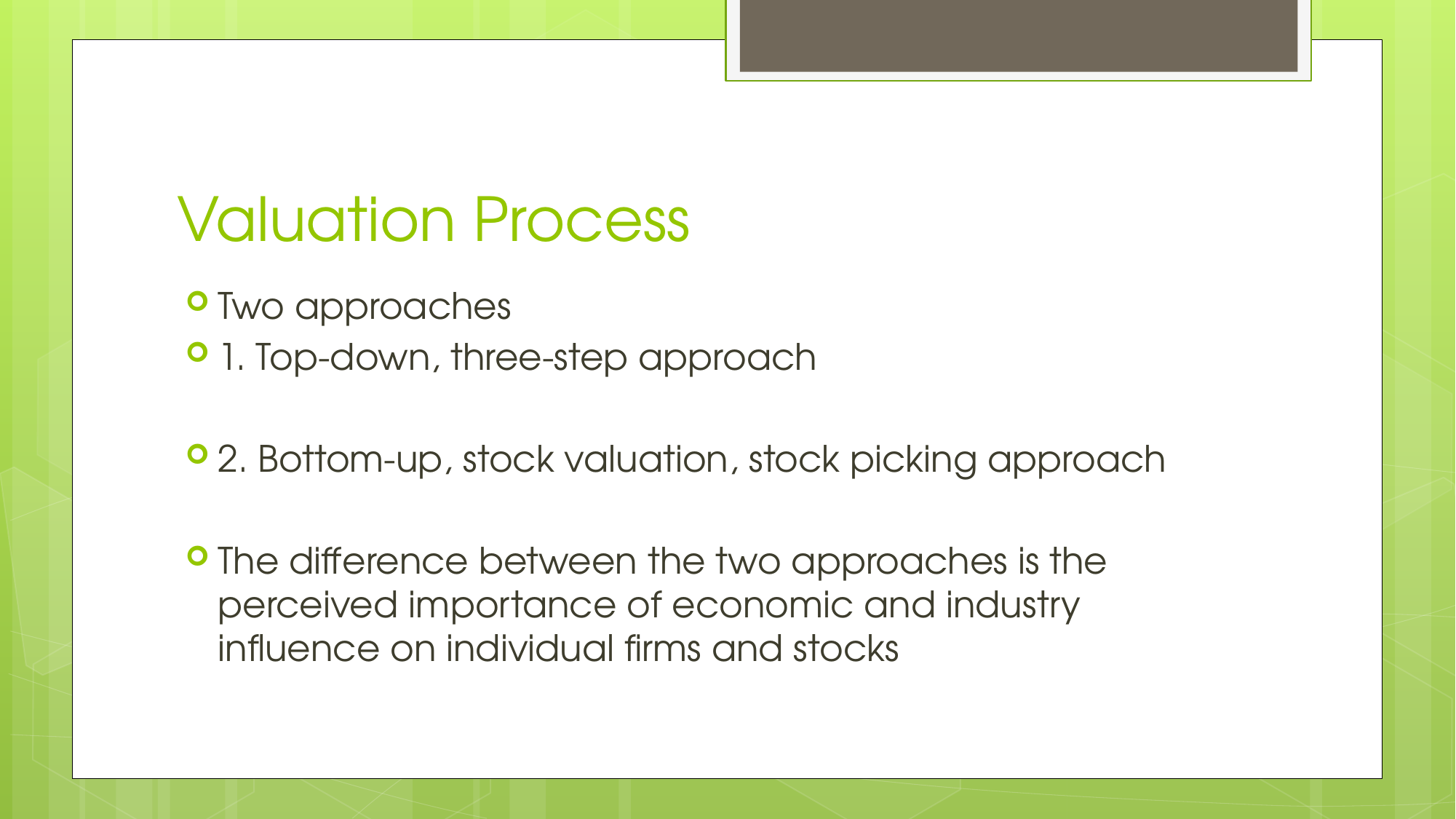

# Valuation Process
Two approaches
1. Top-down, three-step approach

2. Bottom-up, stock valuation, stock picking approach

The difference between the two approaches is the perceived importance of economic and industry influence on individual firms and stocks